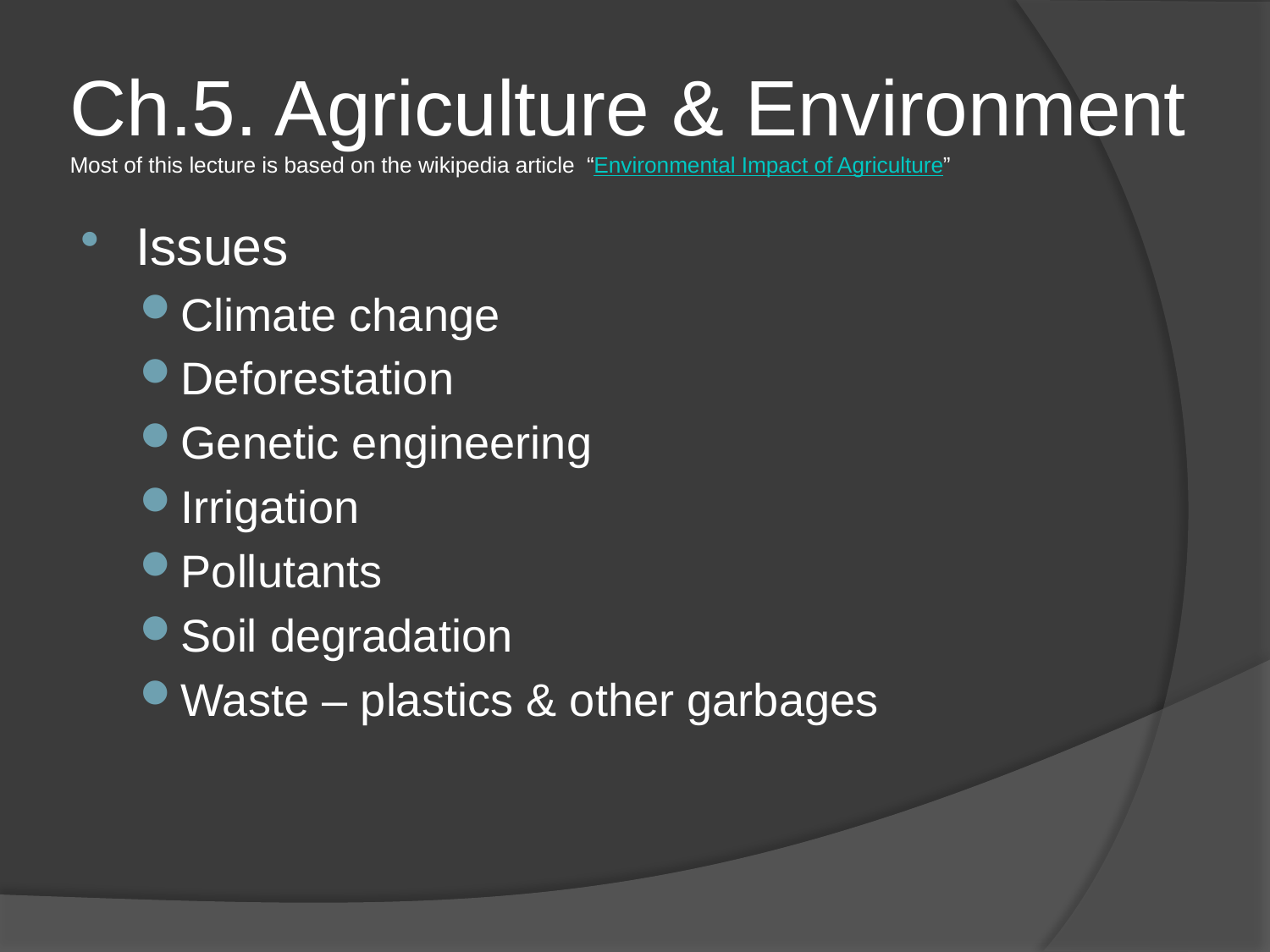

# Ch.5. Agriculture & Environment Most of this lecture is based on the wikipedia article  “Environmental Impact of Agriculture”
Issues
Climate change
Deforestation
Genetic engineering
Irrigation
Pollutants
Soil degradation
Waste – plastics & other garbages